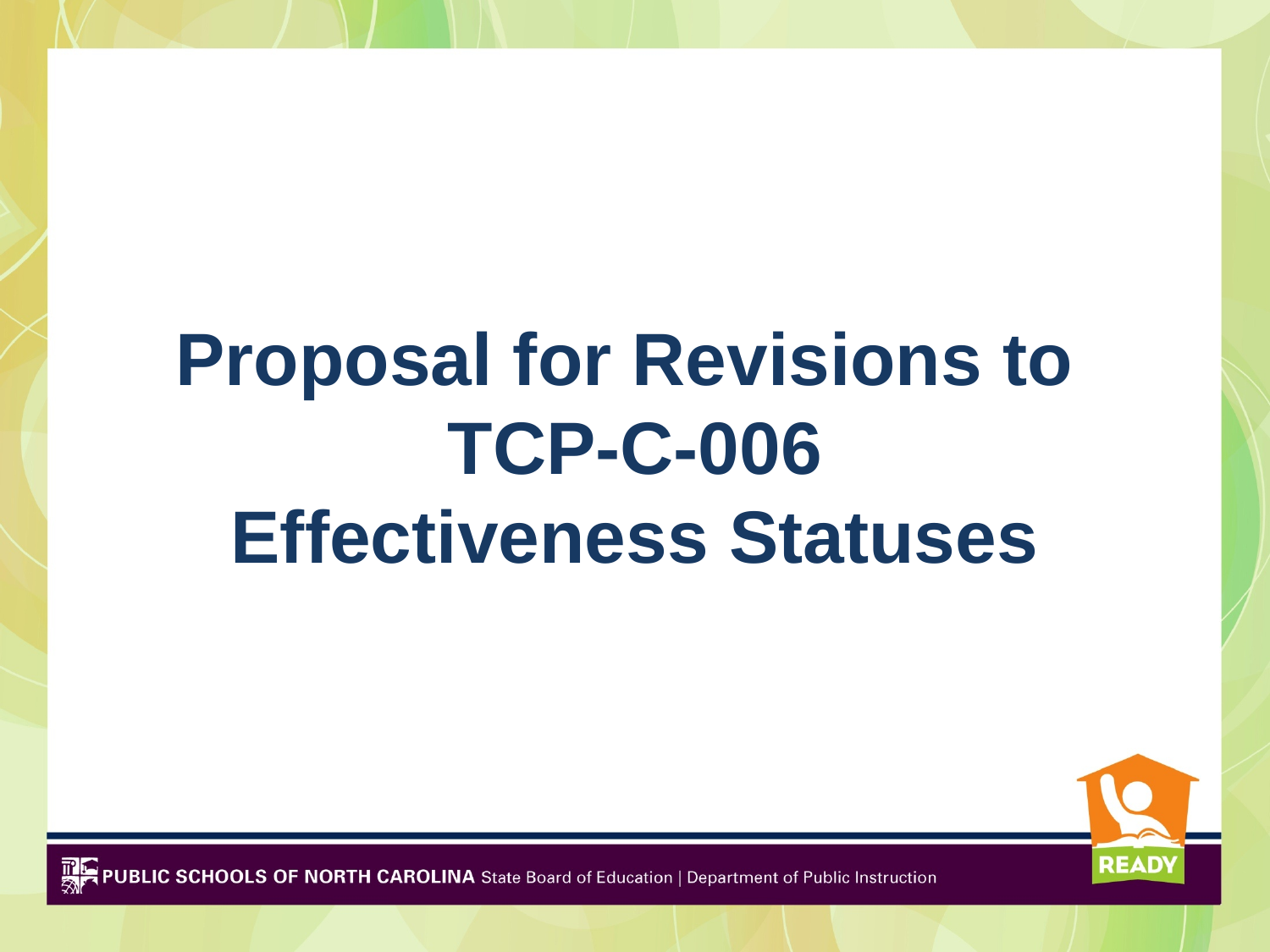

# Proposal for Revisions to TCP-C-006 Effectiveness Statuses